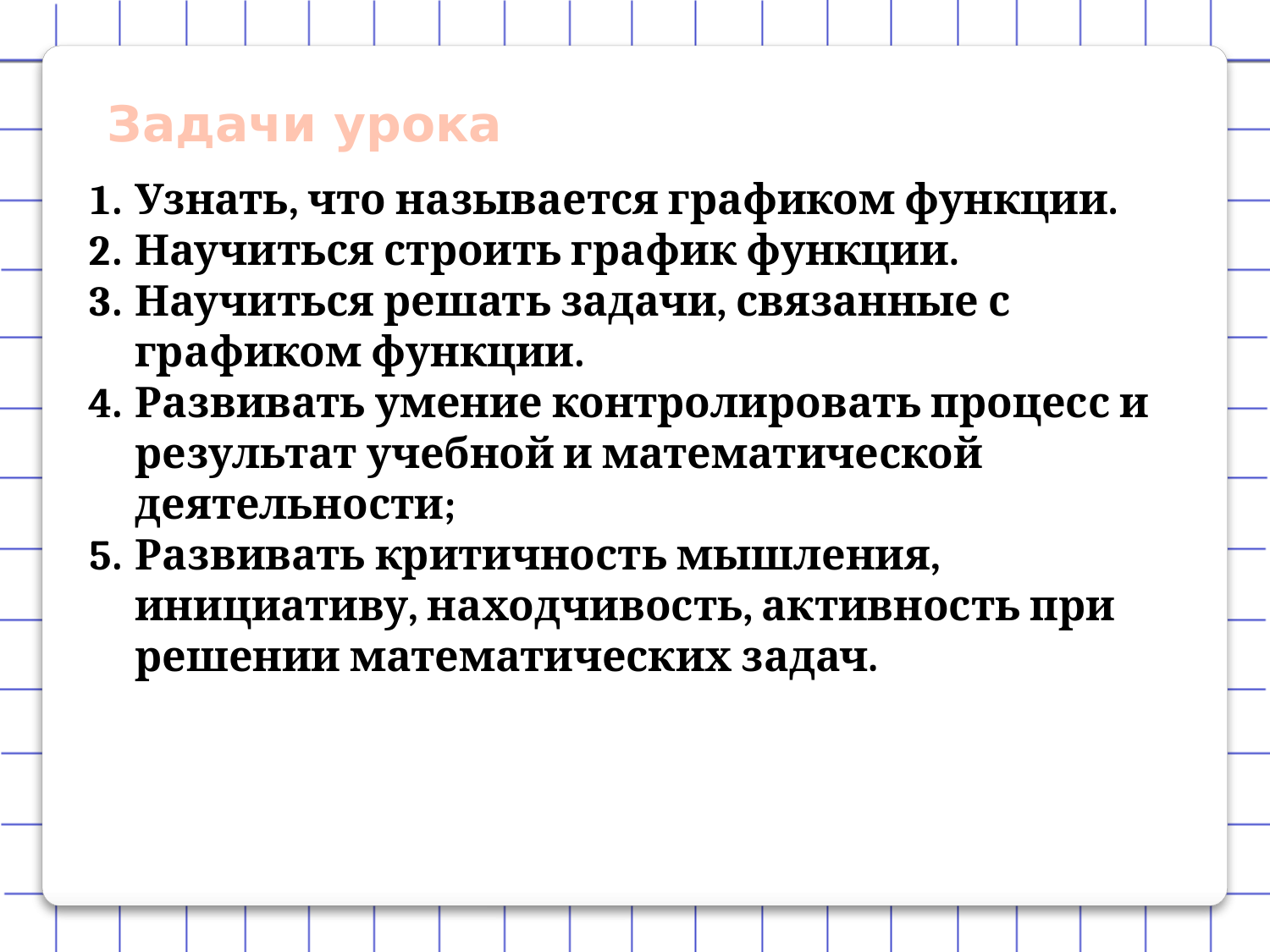

Задачи урока
Узнать, что называется графиком функции.
Научиться строить график функции.
Научиться решать задачи, связанные с графиком функции.
Развивать умение контролировать процесс и результат учебной и математической деятельности;
Развивать критичность мышления, инициативу, находчивость, активность при решении математических задач.